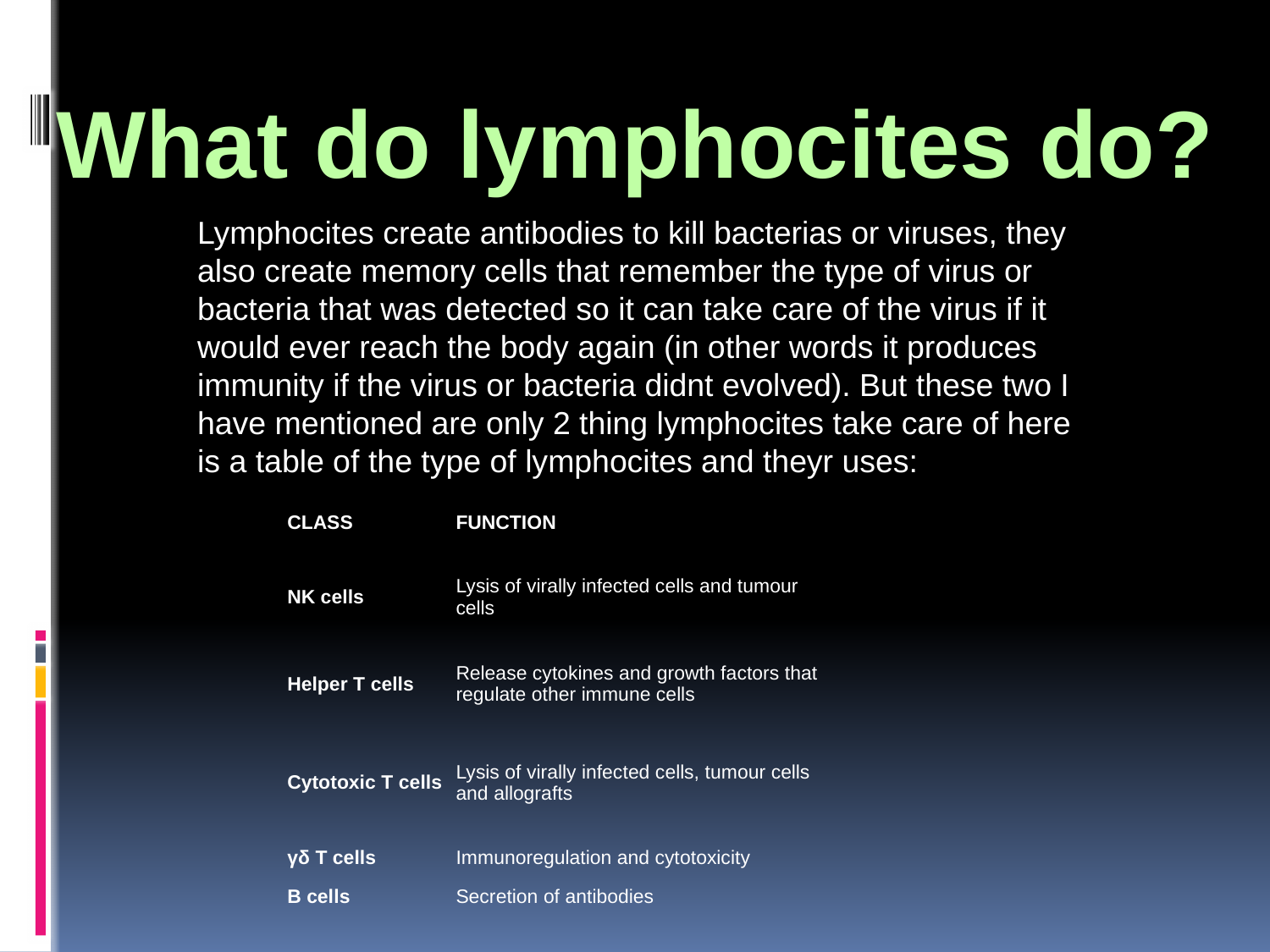

What do lymphocites do?
Lymphocites create antibodies to kill bacterias or viruses, they also create memory cells that remember the type of virus or bacteria that was detected so it can take care of the virus if it would ever reach the body again (in other words it produces immunity if the virus or bacteria didnt evolved). But these two I have mentioned are only 2 thing lymphocites take care of here is a table of the type of lymphocites and theyr uses:

| CLASS | FUNCTION |
| --- | --- |
| NK cells | Lysis of virally infected cells and tumour cells |
| Helper T cells | Release cytokines and growth factors that regulate other immune cells |
| Cytotoxic T cells | Lysis of virally infected cells, tumour cells and allografts |
| γδ T cells | Immunoregulation and cytotoxicity |
| B cells | Secretion of antibodies |